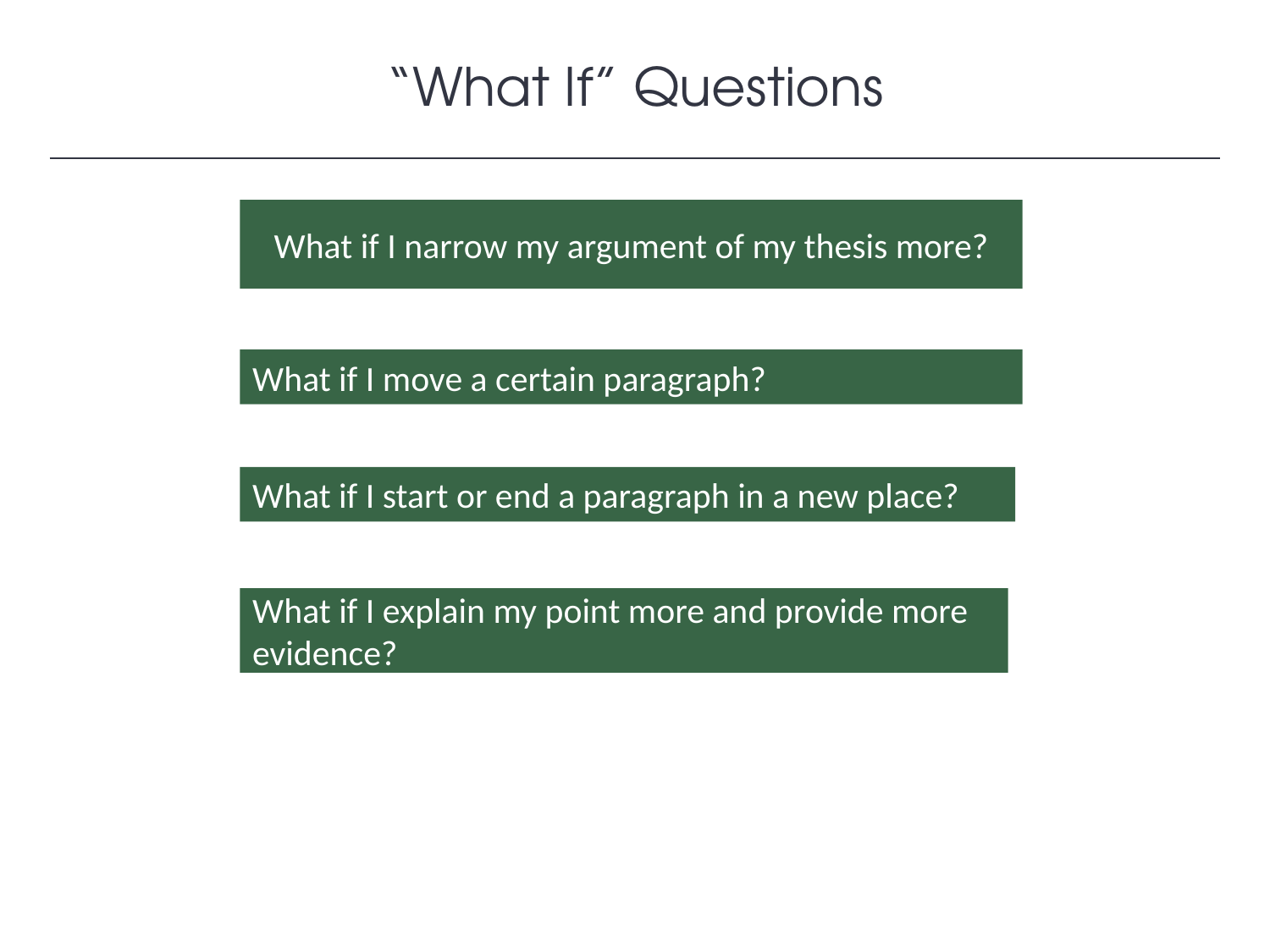

“What If” Questions
HAWKES LEARNING
What if I narrow my argument of my thesis more?
What if I move a certain paragraph?
What if I start or end a paragraph in a new place?
What if I explain my point more and provide more evidence?